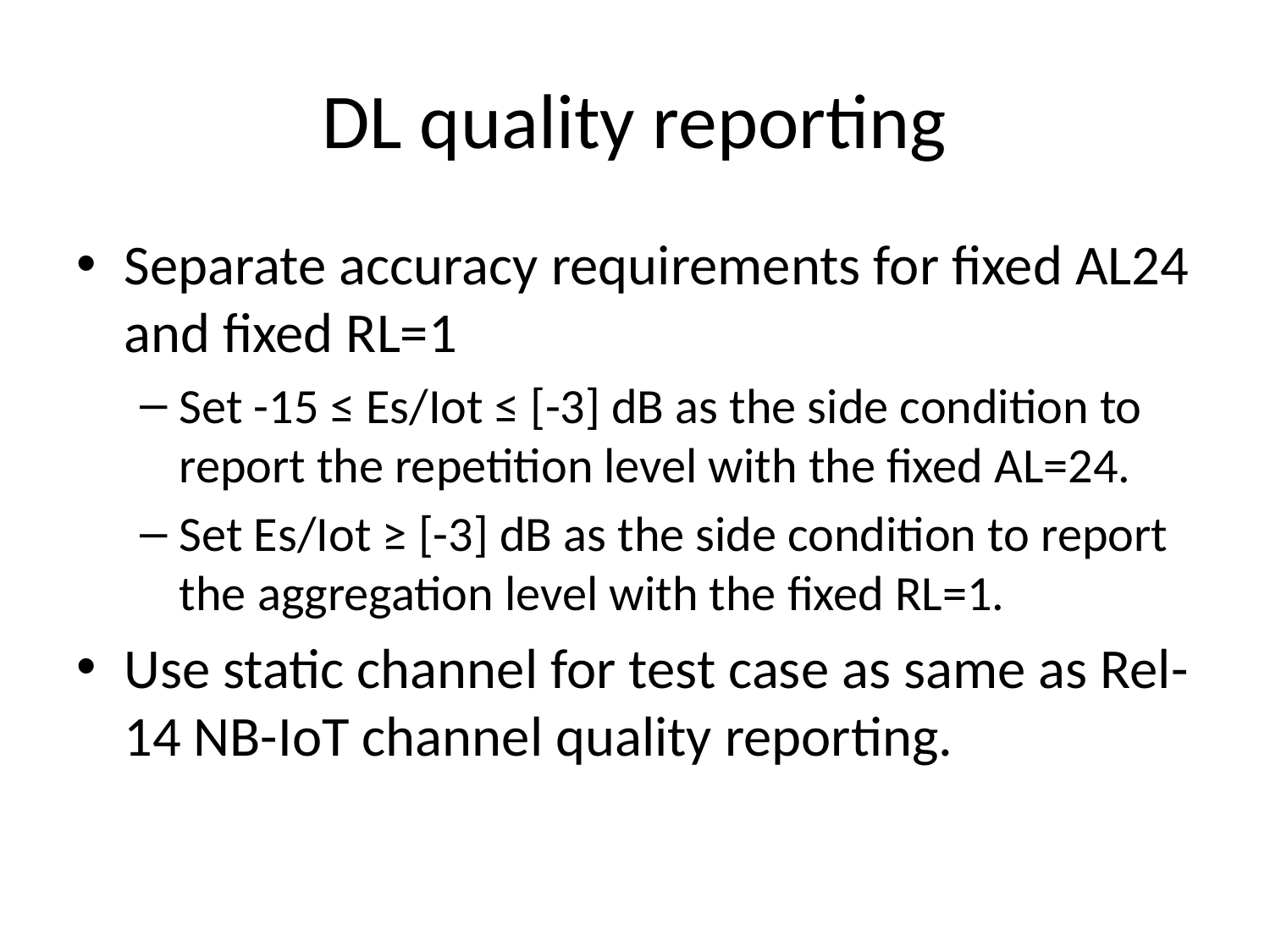

# DL quality reporting
Separate accuracy requirements for fixed AL24 and fixed RL=1
Set -15 ≤ Es/Iot ≤ [-3] dB as the side condition to report the repetition level with the fixed AL=24.
Set Es/Iot ≥ [-3] dB as the side condition to report the aggregation level with the fixed RL=1.
Use static channel for test case as same as Rel-14 NB-IoT channel quality reporting.